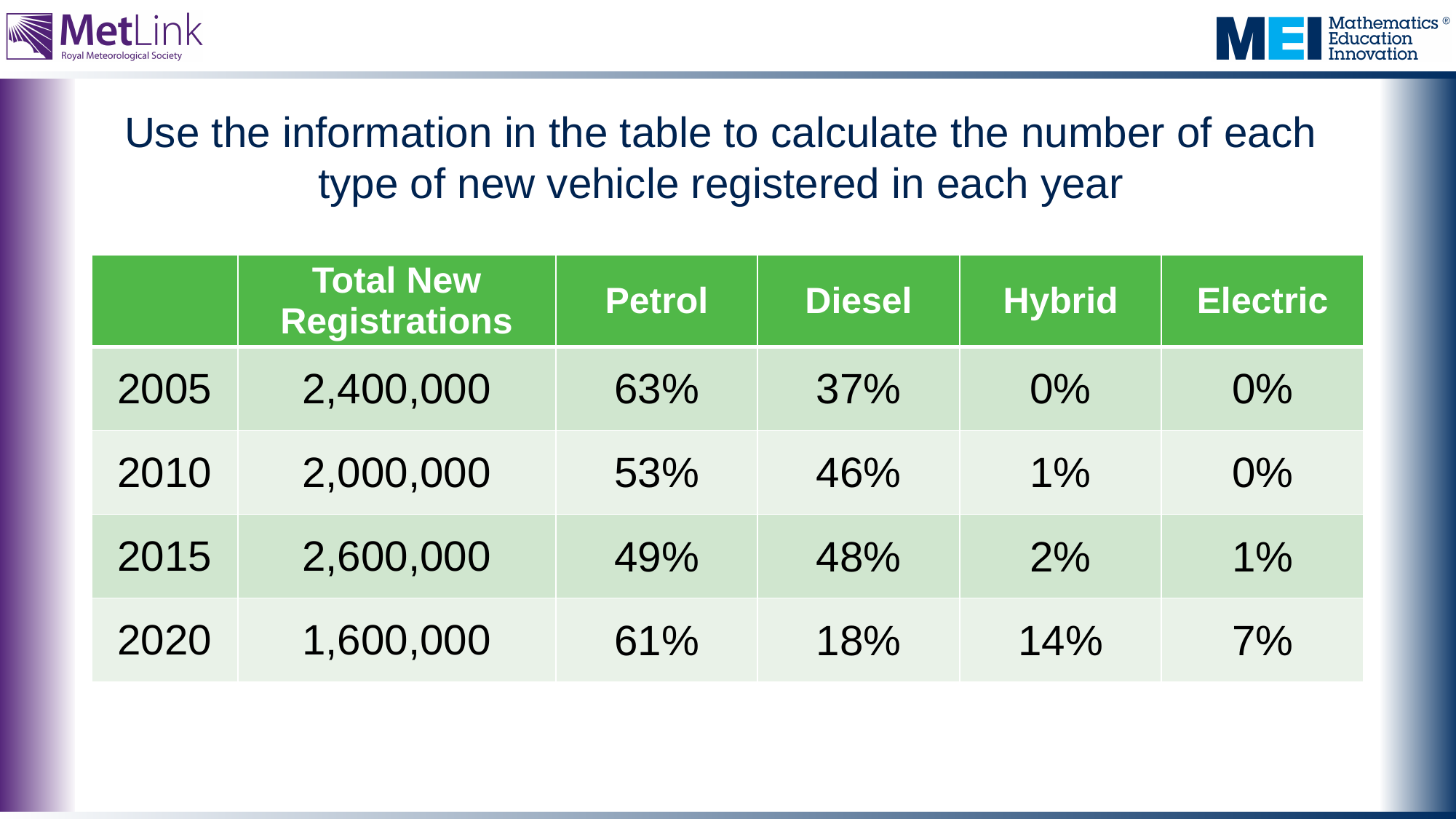

Use the information in the table to calculate the number of each type of new vehicle registered in each year
|  | Total New Registrations | Petrol | Diesel | Hybrid | Electric |
| --- | --- | --- | --- | --- | --- |
| 2005 | 2,400,000 | 63% | 37% | 0% | 0% |
| 2010 | 2,000,000 | 53% | 46% | 1% | 0% |
| 2015 | 2,600,000 | 49% | 48% | 2% | 1% |
| 2020 | 1,600,000 | 61% | 18% | 14% | 7% |